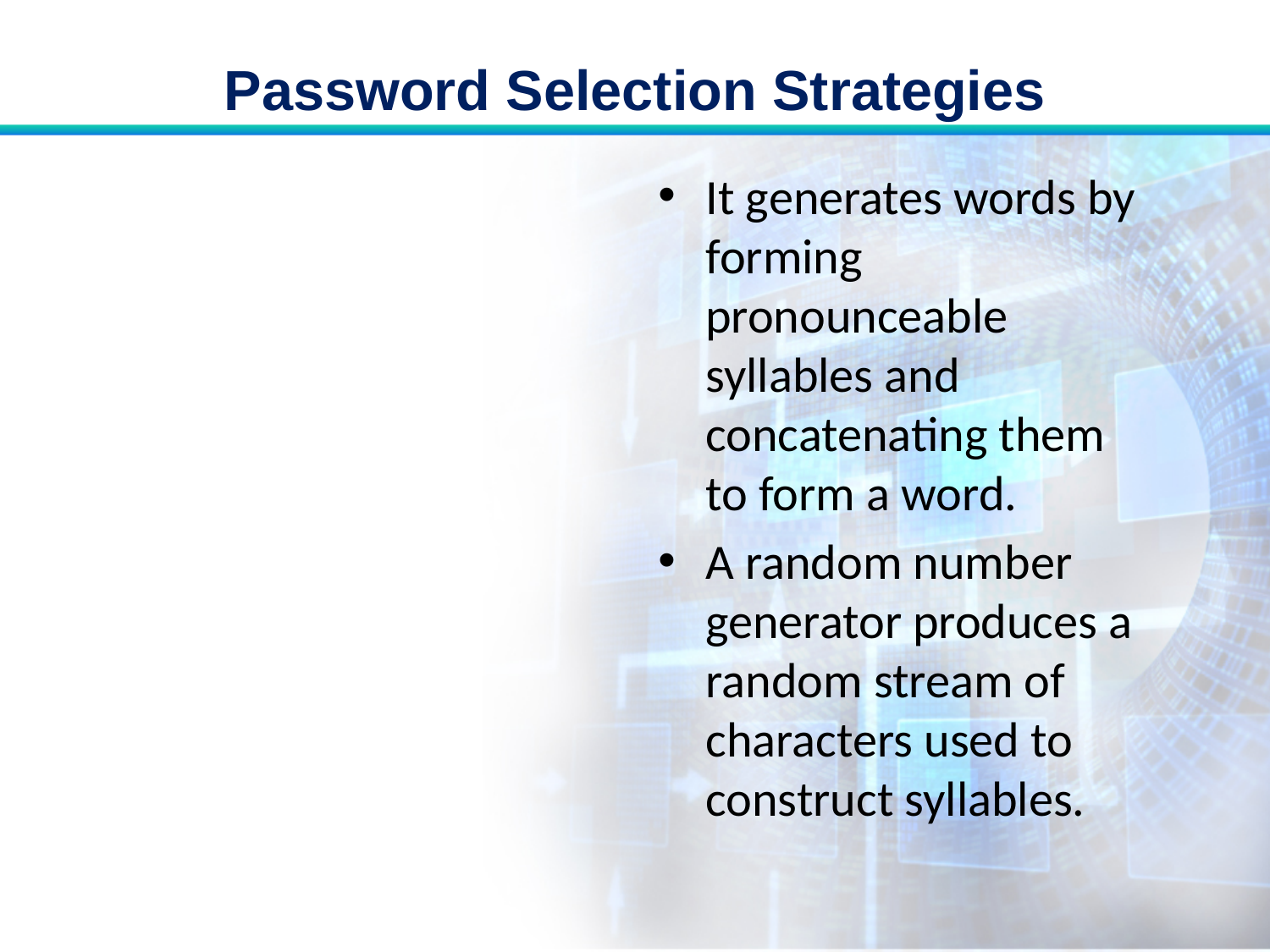

# Password Selection Strategies
It generates words by forming pronounceable syllables and concatenating them to form a word.
A random number generator produces a random stream of characters used to construct syllables.